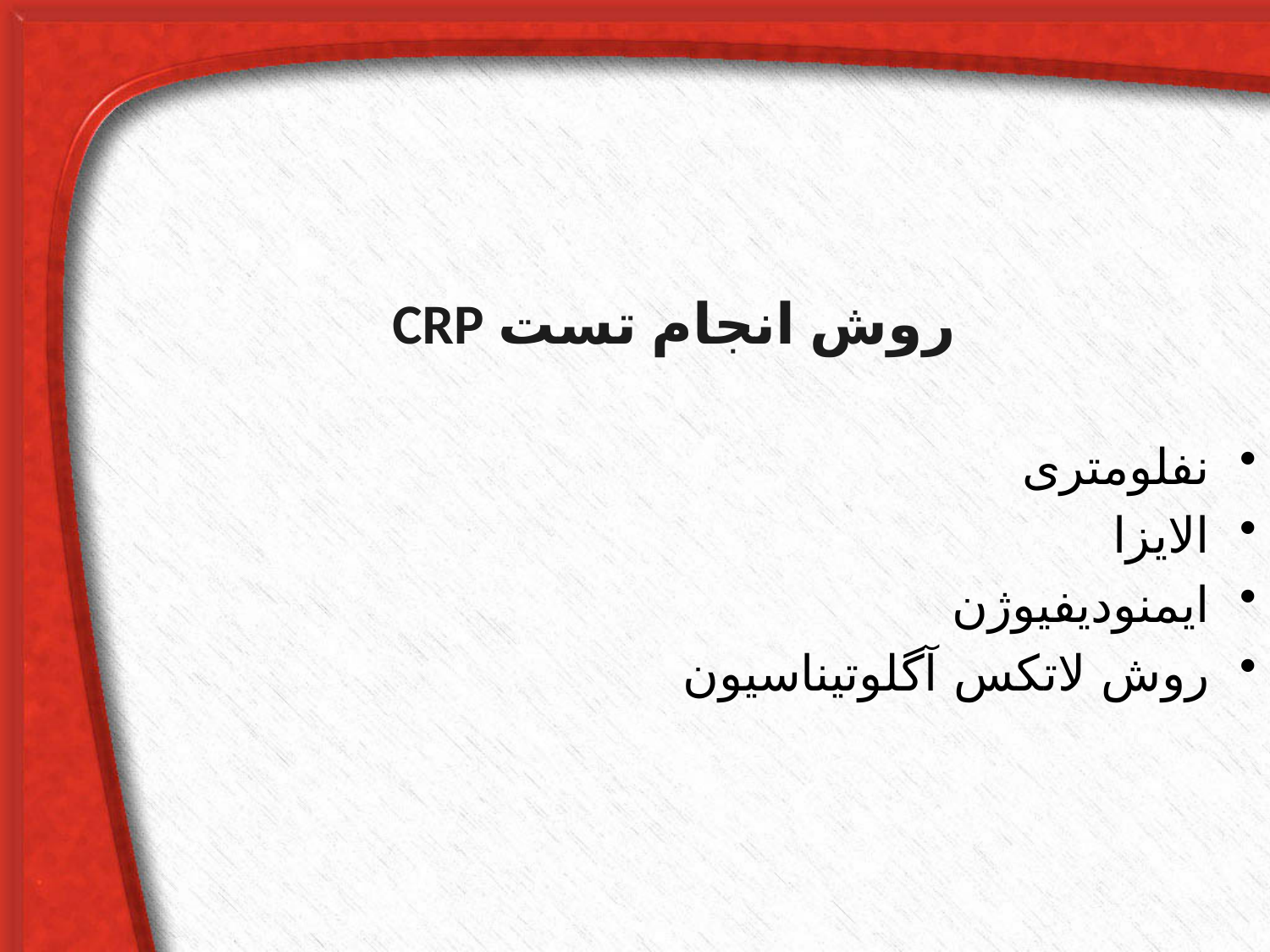

# روش انجام تست CRP
نفلومتری
الایزا
ايمنوديفيوژن
روش لاتکس آگلوتيناسيون